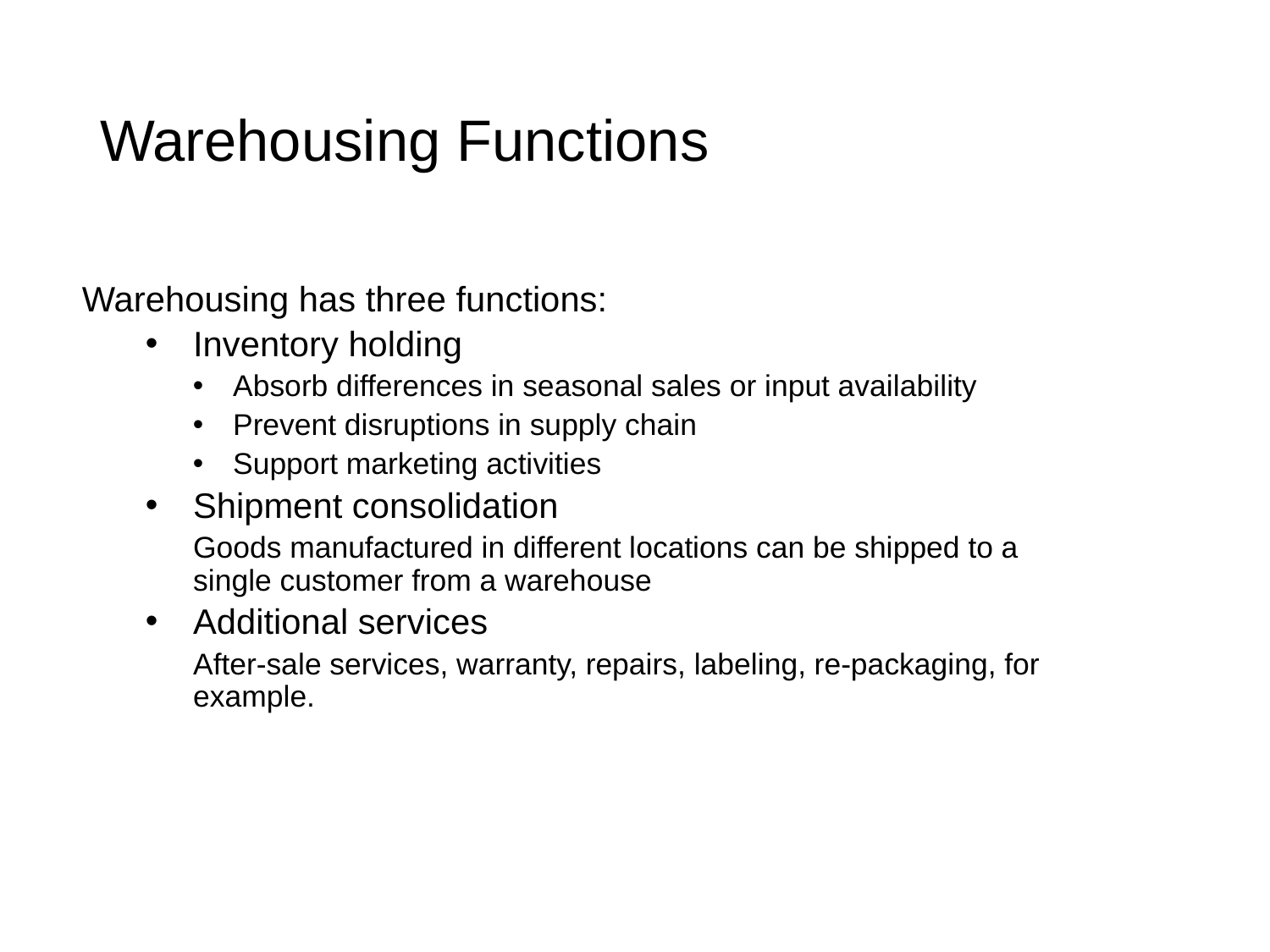

# Warehousing Functions
Warehousing has three functions:
Inventory holding
Absorb differences in seasonal sales or input availability
Prevent disruptions in supply chain
Support marketing activities
Shipment consolidation
Goods manufactured in different locations can be shipped to a single customer from a warehouse
Additional services
After-sale services, warranty, repairs, labeling, re-packaging, for example.